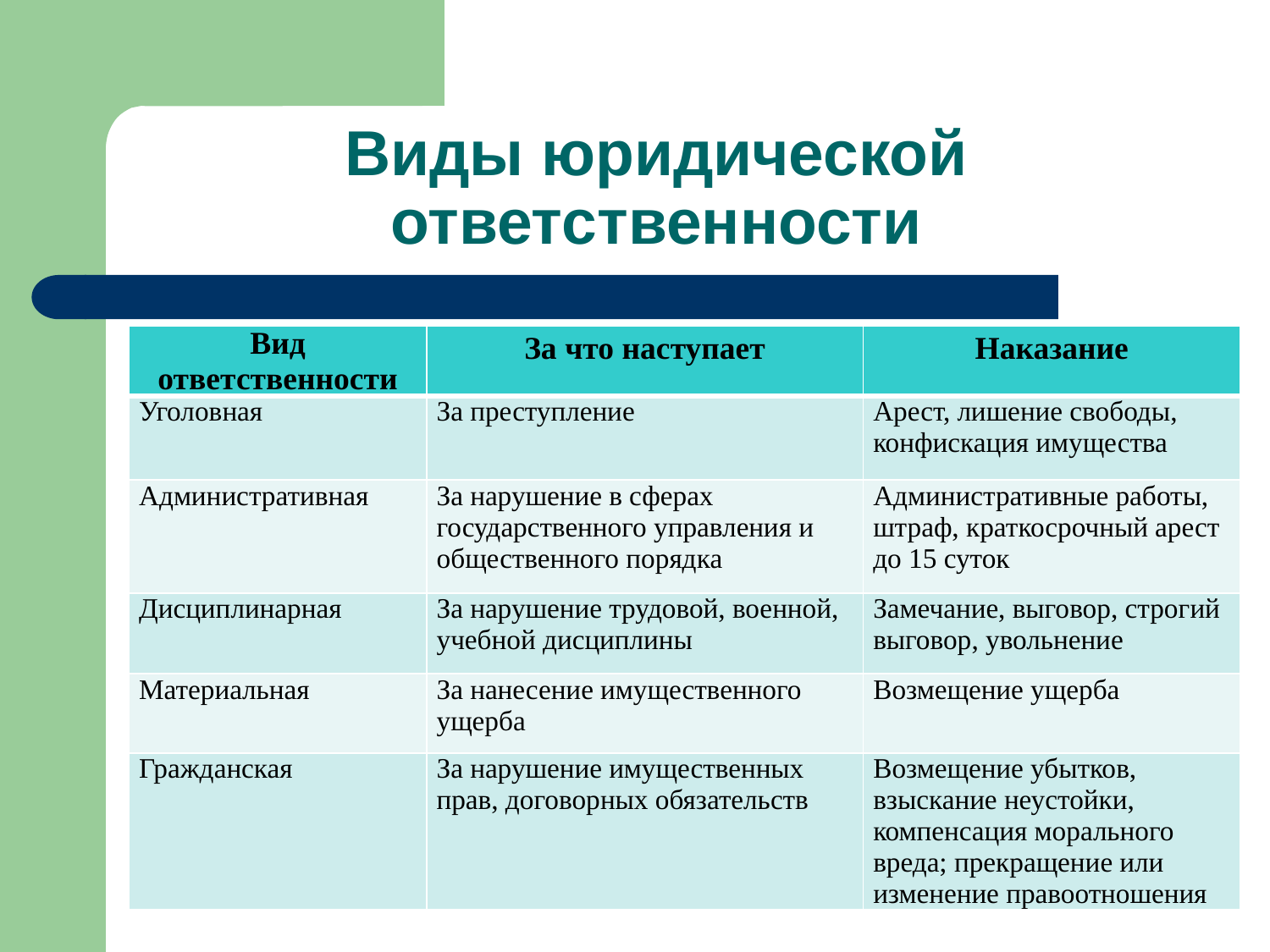

# Виды юридической ответственности
| Вид ответственности | За что наступает | Наказание |
| --- | --- | --- |
| Уголовная | За преступление | Арест, лишение свободы, конфискация имущества |
| Административная | За нарушение в сферах государственного управления и общественного порядка | Административные работы, штраф, краткосрочный арест до 15 суток |
| Дисциплинарная | За нарушение трудовой, военной, учебной дисциплины | Замечание, выговор, строгий выговор, увольнение |
| Материальная | За нанесение имущественного ущерба | Возмещение ущерба |
| Гражданская | За нарушение имущественных прав, договорных обязательств | Возмещение убытков, взыскание неустойки, компенсация морального вреда; прекращение или изменение правоотношения |